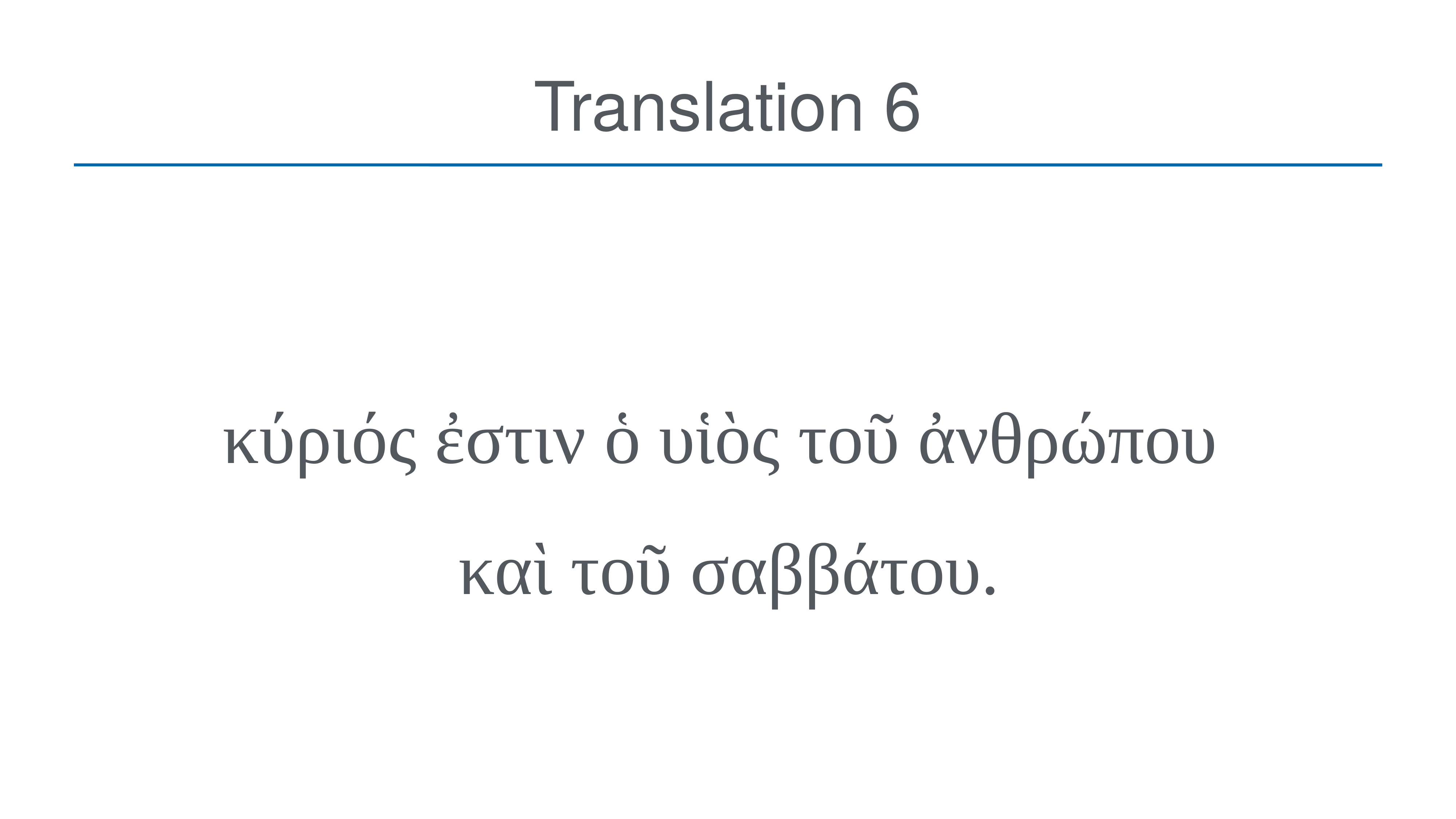

# Translation 6
κύριός ἐστιν ὁ υἱὸς τοῦ ἀνθρώπου
καὶ τοῦ σαββάτου.